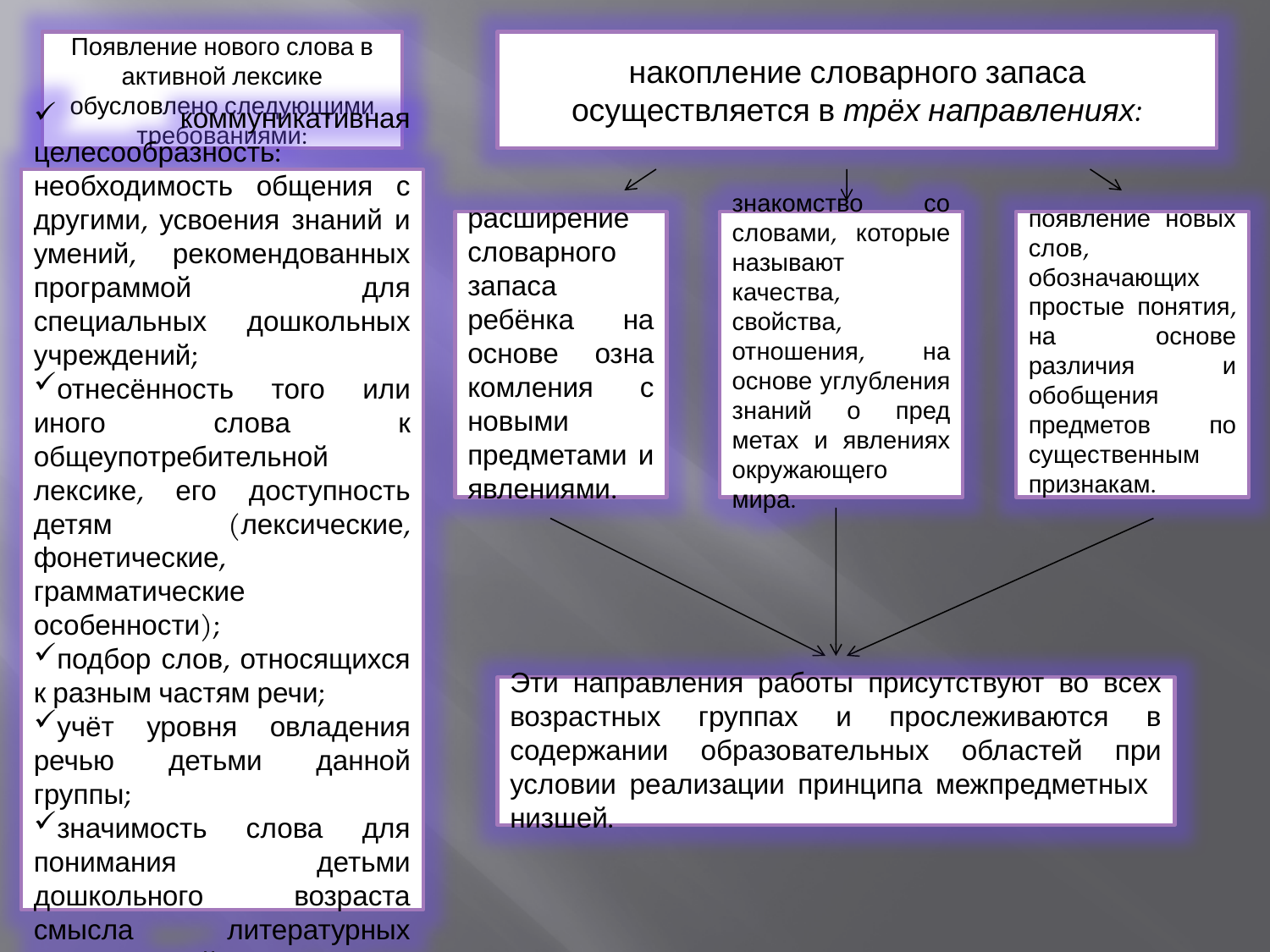

Появление нового слова в активной лексике обусловлено следующими требованиями:
накопление словарного запаса осуществляется в трёх направлениях:
 коммуникативная целесообразность: необходимость общения с другими, усвоения знаний и умений, рекомендованных программой для специальных дошкольных учреждений;
отнесённость того или иного слова к общеупотребительной лексике, его доступность детям (лексические, фонетиче­ские, грамматические особенности);
подбор слов, относящихся к разным частям речи;
учёт уровня овладения речью детьми данной группы;
значимость слова для понимания детьми дошкольного возраста смысла литературных произведений и др.

расширение словарного запаса ребёнка на основе озна­комления с новыми предметами и явлениями.

знакомство со словами, которые называют качества, свойства, отношения, на основе углубления знаний о пред­метах и явлениях окружающего мира.

появление новых слов, обозначающих простые понятия, на основе различия и обобщения предметов по существенным признакам.

Эти направления работы присутствуют во всех возрастных группах и прослеживаются в содержании образовательных областей при условии реализации принципа межпредметных  низшей.